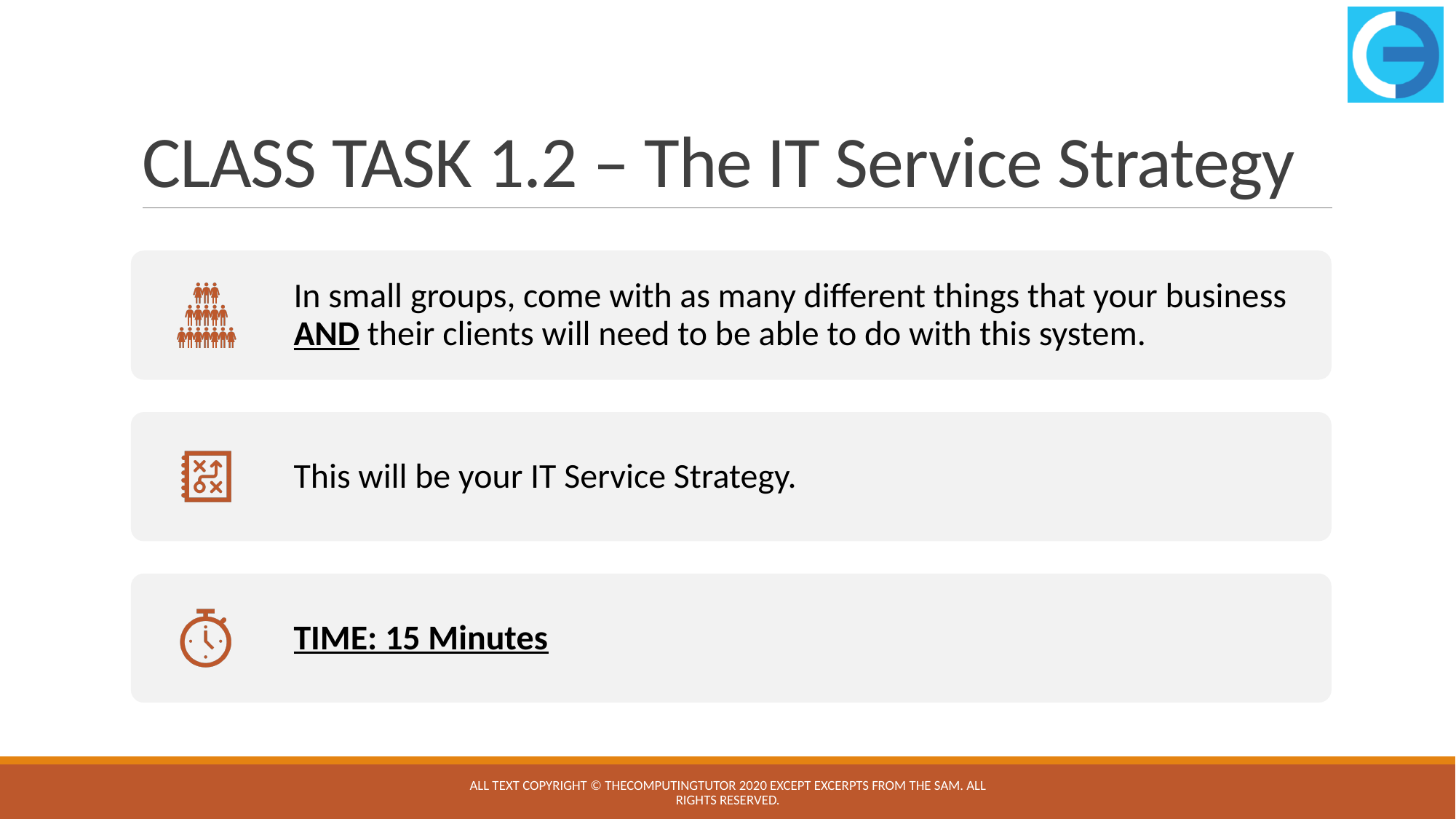

# CLASS TASK 1.2 – The IT Service Strategy
In small groups, come with as many different things that your business AND their clients will need to be able to do with this system.
This will be your IT Service Strategy.
TIME: 15 Minutes
All text copyright © TheComputingTutor 2020 except excerpts from the SAM. All rights Reserved.